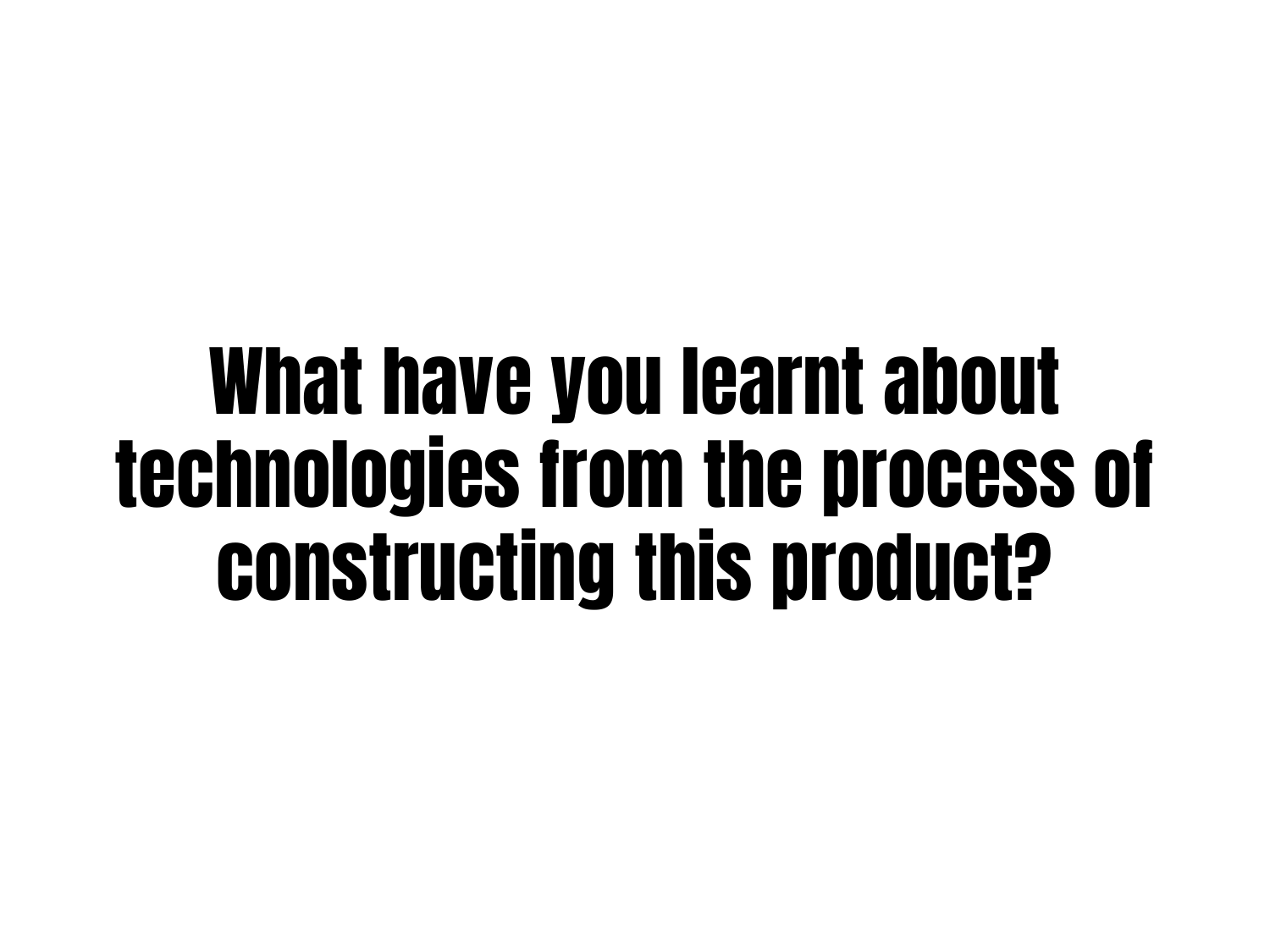

# What have you learnt about technologies from the process of constructing this product?